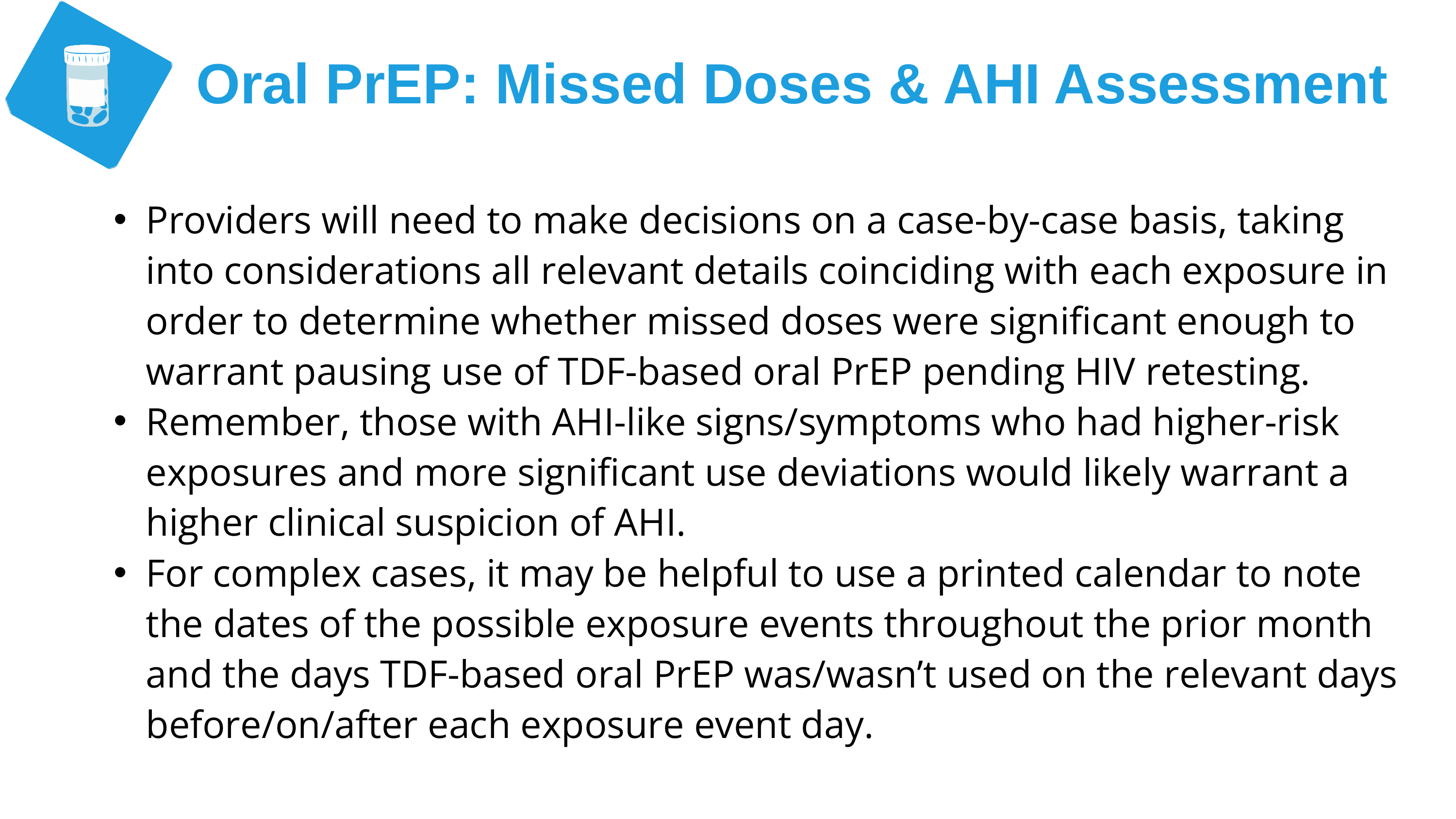

Oral PrEP: Missed Doses & AHI Assessment
Providers will need to make decisions on a case-by-case basis, taking into considerations all relevant details coinciding with each exposure in order to determine whether missed doses were significant enough to warrant pausing use of TDF-based oral PrEP pending HIV retesting.
Remember, those with AHI-like signs/symptoms who had higher-risk exposures and more significant use deviations would likely warrant a higher clinical suspicion of AHI.
For complex cases, it may be helpful to use a printed calendar to note the dates of the possible exposure events throughout the prior month and the days TDF-based oral PrEP was/wasn’t used on the relevant days before/on/after each exposure event day.